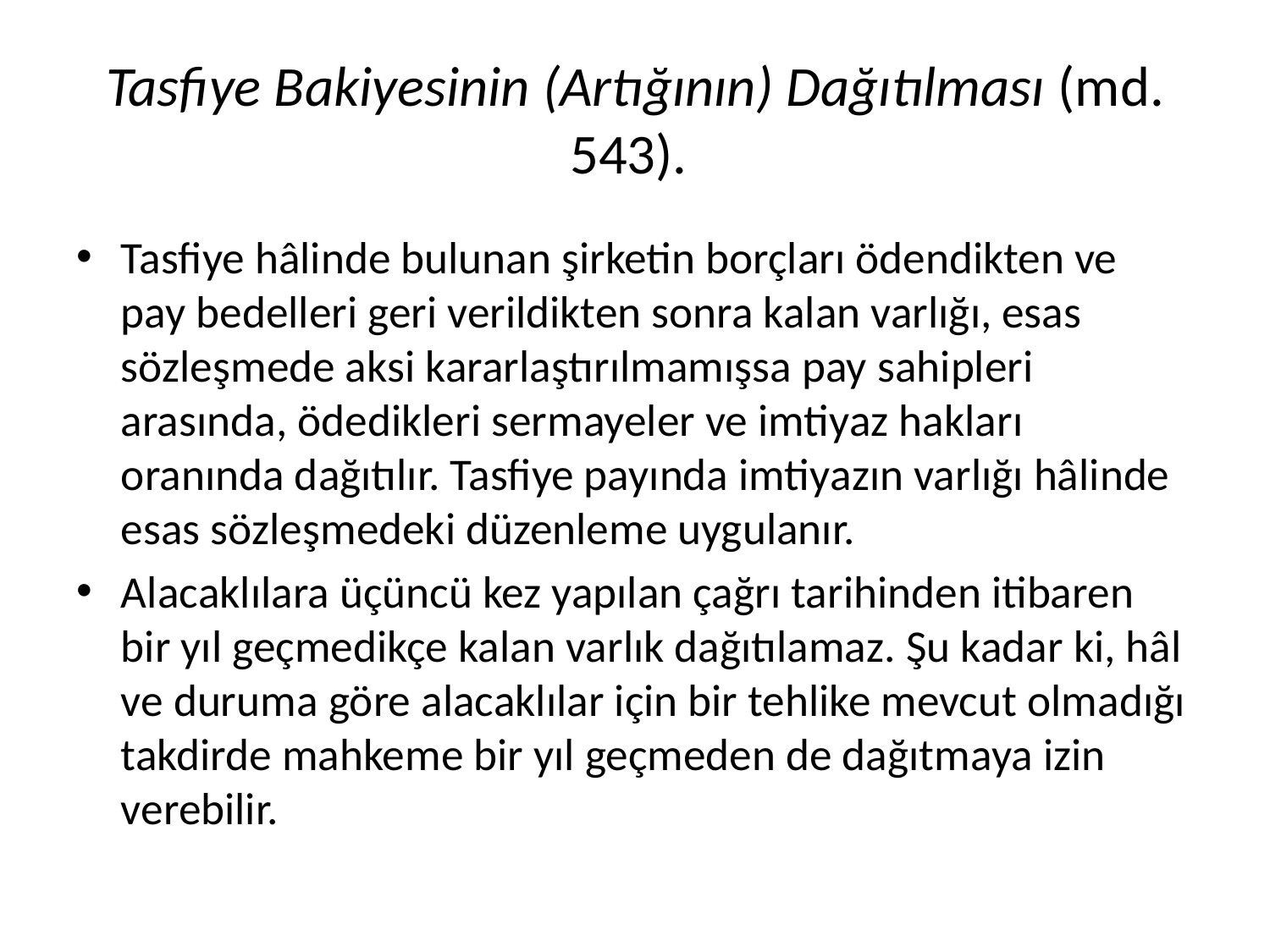

# Tasfiye Bakiyesinin (Artığının) Dağıtılması (md. 543).
Tasfiye hâlinde bulunan şirketin borçları ödendikten ve pay bedelleri geri verildikten sonra kalan varlığı, esas sözleşmede aksi kararlaştırılmamışsa pay sahipleri arasında, ödedikleri sermayeler ve imtiyaz hakları oranında dağıtılır. Tasfiye payında imtiyazın varlığı hâlinde esas sözleşmedeki düzenleme uygulanır.
Alacaklılara üçüncü kez yapılan çağrı tarihinden itibaren bir yıl geçmedikçe kalan varlık dağıtılamaz. Şu kadar ki, hâl ve duruma göre alacaklılar için bir tehlike mevcut olmadığı takdirde mahkeme bir yıl geçmeden de dağıtmaya izin verebilir.